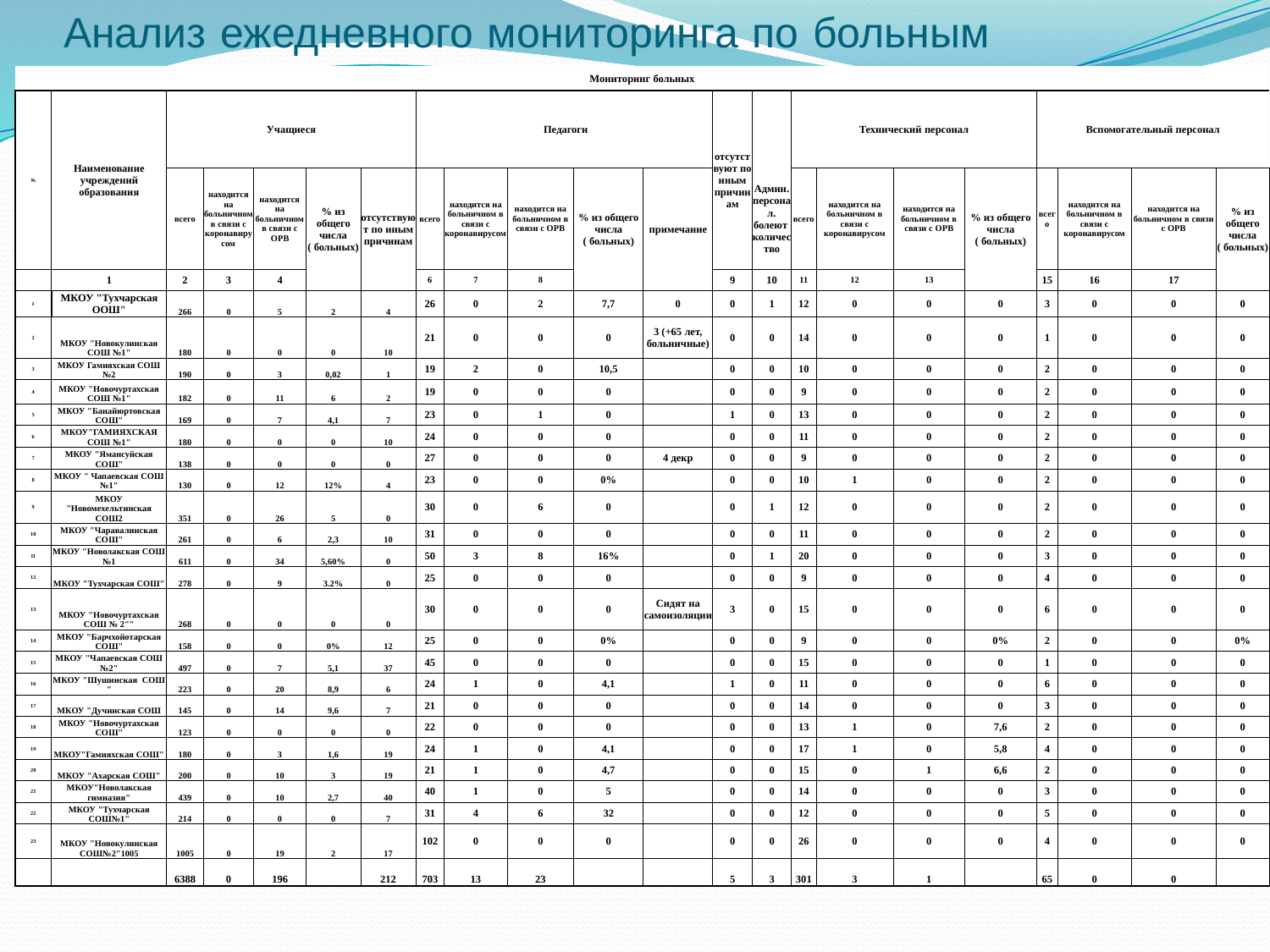

# Анализ ежедневного мониторинга по больным
| Мониторинг больных |  |  |  |  |  |  |  |  |  |  |  |  |  |  |  |  |  |  |  |  |  |
| --- | --- | --- | --- | --- | --- | --- | --- | --- | --- | --- | --- | --- | --- | --- | --- | --- | --- | --- | --- | --- | --- |
| № | Наименование учреждений образования | Учащиеся |  |  |  |  | Педагоги |  |  |  |  | отсутствуют по иным причинам |  | Технический персонал |  |  |  | Вспомогательный персонал |  |  |  |
|  |  | всего | находится на больничном в связи с коронавирусом | находится на больничном в связи с ОРВ | % из общего числа ( больных) | отсутствуют по иным причинам | всего | находится на больничном в связи с коронавирусом | находится на больничном в связи с ОРВ | % из общего числа ( больных) | примечание |  | Админ. персонал. болеют количество | всего | находится на больничном в связи с коронавирусом | находится на больничном в связи с ОРВ | % из общего числа ( больных) | всего | находится на больничном в связи с коронавирусом | находится на больничном в связи с ОРВ | % из общего числа ( больных) |
|  | 1 | 2 | 3 | 4 |  |  | 6 | 7 | 8 |  |  | 9 | 10 | 11 | 12 | 13 |  | 15 | 16 | 17 |  |
| 1 | МКОУ "Тухчарская ООШ" | 266 | 0 | 5 | 2 | 4 | 26 | 0 | 2 | 7,7 | 0 | 0 | 1 | 12 | 0 | 0 | 0 | 3 | 0 | 0 | 0 |
| 2 | МКОУ "Новокулинская СОШ №1" | 180 | 0 | 0 | 0 | 10 | 21 | 0 | 0 | 0 | 3 (+65 лет, больничные) | 0 | 0 | 14 | 0 | 0 | 0 | 1 | 0 | 0 | 0 |
| 3 | МКОУ Гамияхская СОШ №2 | 190 | 0 | 3 | 0,02 | 1 | 19 | 2 | 0 | 10,5 |  | 0 | 0 | 10 | 0 | 0 | 0 | 2 | 0 | 0 | 0 |
| 4 | МКОУ "Новочуртахская СОШ №1" | 182 | 0 | 11 | 6 | 2 | 19 | 0 | 0 | 0 |  | 0 | 0 | 9 | 0 | 0 | 0 | 2 | 0 | 0 | 0 |
| 5 | МКОУ "Банайюртовская СОШ" | 169 | 0 | 7 | 4,1 | 7 | 23 | 0 | 1 | 0 |  | 1 | 0 | 13 | 0 | 0 | 0 | 2 | 0 | 0 | 0 |
| 6 | МКОУ"ГАМИЯХСКАЯ СОШ №1" | 180 | 0 | 0 | 0 | 10 | 24 | 0 | 0 | 0 |  | 0 | 0 | 11 | 0 | 0 | 0 | 2 | 0 | 0 | 0 |
| 7 | МКОУ "Ямансуйская СОШ" | 138 | 0 | 0 | 0 | 0 | 27 | 0 | 0 | 0 | 4 декр | 0 | 0 | 9 | 0 | 0 | 0 | 2 | 0 | 0 | 0 |
| 8 | МКОУ " Чапаевская СОШ №1" | 130 | 0 | 12 | 12% | 4 | 23 | 0 | 0 | 0% |  | 0 | 0 | 10 | 1 | 0 | 0 | 2 | 0 | 0 | 0 |
| 9 | МКОУ "Новомехельтинская СОШ2 | 351 | 0 | 26 | 5 | 0 | 30 | 0 | 6 | 0 |  | 0 | 1 | 12 | 0 | 0 | 0 | 2 | 0 | 0 | 0 |
| 10 | МКОУ "Чаравалинская СОШ" | 261 | 0 | 6 | 2,3 | 10 | 31 | 0 | 0 | 0 |  | 0 | 0 | 11 | 0 | 0 | 0 | 2 | 0 | 0 | 0 |
| 11 | МКОУ "Новолакская СОШ №1 | 611 | 0 | 34 | 5,60% | 0 | 50 | 3 | 8 | 16% |  | 0 | 1 | 20 | 0 | 0 | 0 | 3 | 0 | 0 | 0 |
| 12 | МКОУ "Тухчарская СОШ" | 278 | 0 | 9 | 3.2% | 0 | 25 | 0 | 0 | 0 |  | 0 | 0 | 9 | 0 | 0 | 0 | 4 | 0 | 0 | 0 |
| 13 | МКОУ "Новочуртахская СОШ № 2"" | 268 | 0 | 0 | 0 | 0 | 30 | 0 | 0 | 0 | Сидят на самоизоляции | 3 | 0 | 15 | 0 | 0 | 0 | 6 | 0 | 0 | 0 |
| 14 | МКОУ "Барчхойотарская СОШ" | 158 | 0 | 0 | 0% | 12 | 25 | 0 | 0 | 0% |  | 0 | 0 | 9 | 0 | 0 | 0% | 2 | 0 | 0 | 0% |
| 15 | МКОУ "Чапаевская СОШ №2" | 497 | 0 | 7 | 5,1 | 37 | 45 | 0 | 0 | 0 |  | 0 | 0 | 15 | 0 | 0 | 0 | 1 | 0 | 0 | 0 |
| 16 | МКОУ "Шушинская СОШ " | 223 | 0 | 20 | 8,9 | 6 | 24 | 1 | 0 | 4,1 |  | 1 | 0 | 11 | 0 | 0 | 0 | 6 | 0 | 0 | 0 |
| 17 | МКОУ "Дучинская СОШ | 145 | 0 | 14 | 9,6 | 7 | 21 | 0 | 0 | 0 |  | 0 | 0 | 14 | 0 | 0 | 0 | 3 | 0 | 0 | 0 |
| 18 | МКОУ "Новочуртахская СОШ" | 123 | 0 | 0 | 0 | 0 | 22 | 0 | 0 | 0 |  | 0 | 0 | 13 | 1 | 0 | 7,6 | 2 | 0 | 0 | 0 |
| 19 | МКОУ"Гамияхская СОШ" | 180 | 0 | 3 | 1,6 | 19 | 24 | 1 | 0 | 4,1 |  | 0 | 0 | 17 | 1 | 0 | 5,8 | 4 | 0 | 0 | 0 |
| 20 | МКОУ "Ахарская СОШ" | 200 | 0 | 10 | 3 | 19 | 21 | 1 | 0 | 4,7 |  | 0 | 0 | 15 | 0 | 1 | 6,6 | 2 | 0 | 0 | 0 |
| 21 | МКОУ"Новолакская гимназия" | 439 | 0 | 10 | 2,7 | 40 | 40 | 1 | 0 | 5 |  | 0 | 0 | 14 | 0 | 0 | 0 | 3 | 0 | 0 | 0 |
| 22 | МКОУ "Тухчарская СОШ№1" | 214 | 0 | 0 | 0 | 7 | 31 | 4 | 6 | 32 |  | 0 | 0 | 12 | 0 | 0 | 0 | 5 | 0 | 0 | 0 |
| 23 | МКОУ "Новокулинская СОШ№2"1005 | 1005 | 0 | 19 | 2 | 17 | 102 | 0 | 0 | 0 |  | 0 | 0 | 26 | 0 | 0 | 0 | 4 | 0 | 0 | 0 |
|  |  | 6388 | 0 | 196 |  | 212 | 703 | 13 | 23 |  |  | 5 | 3 | 301 | 3 | 1 |  | 65 | 0 | 0 |  |